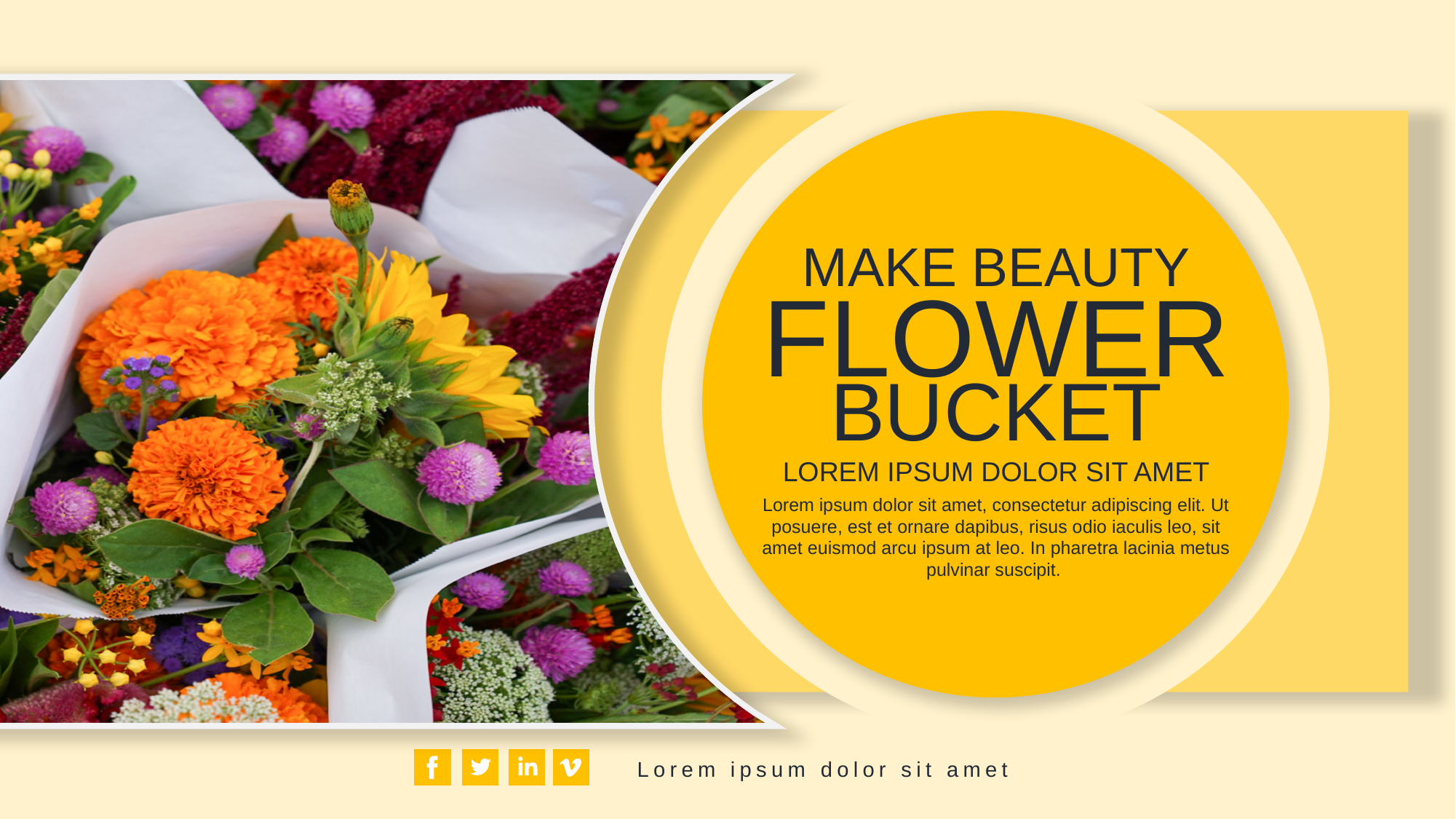

MAKE BEAUTY
FLOWER
BUCKET
LOREM IPSUM DOLOR SIT AMET
Lorem ipsum dolor sit amet, consectetur adipiscing elit. Ut posuere, est et ornare dapibus, risus odio iaculis leo, sit amet euismod arcu ipsum at leo. In pharetra lacinia metus pulvinar suscipit.

Lorem ipsum dolor sit amet